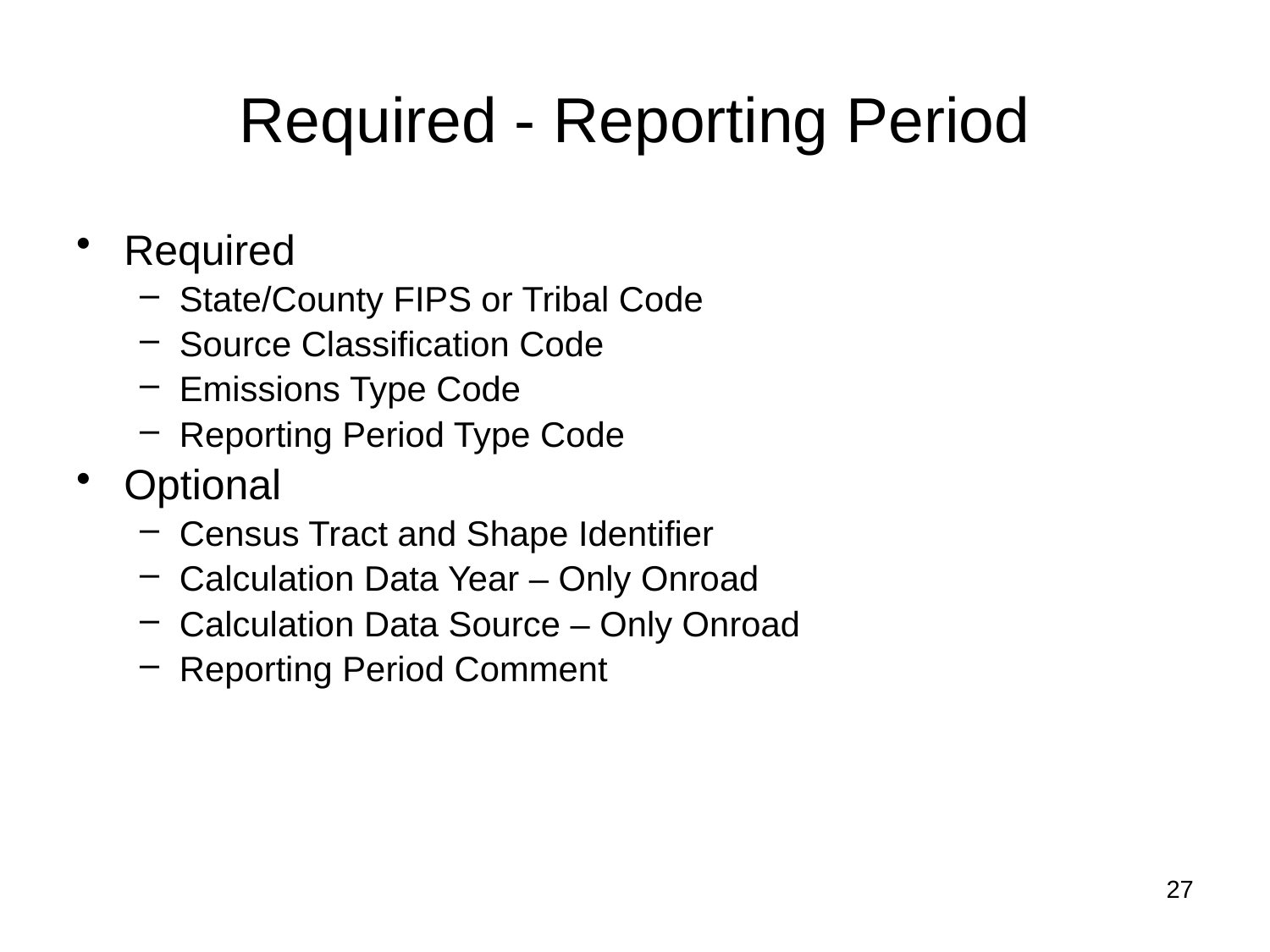

# Required - Reporting Period
Required
State/County FIPS or Tribal Code
Source Classification Code
Emissions Type Code
Reporting Period Type Code
Optional
Census Tract and Shape Identifier
Calculation Data Year – Only Onroad
Calculation Data Source – Only Onroad
Reporting Period Comment
27